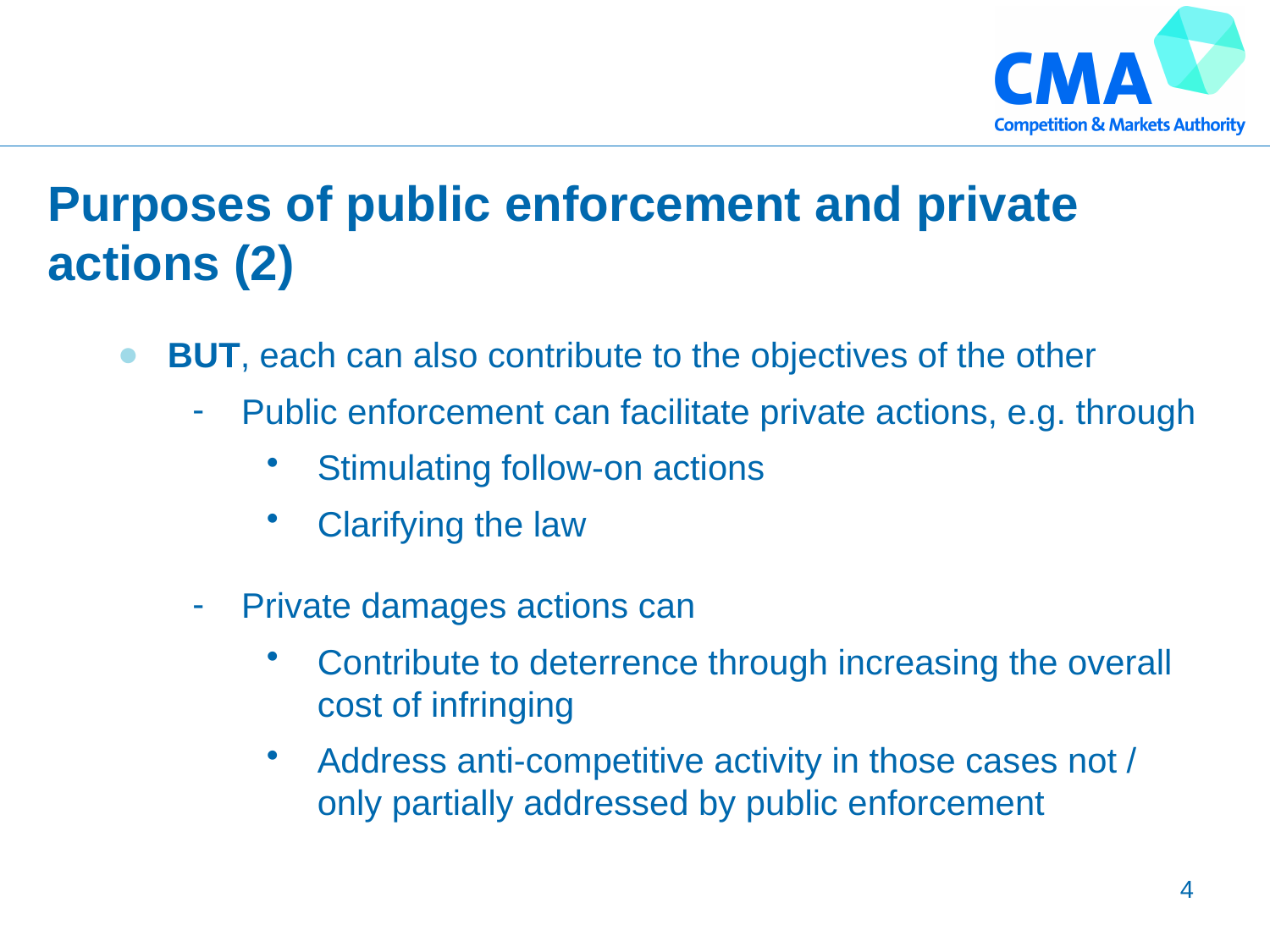

# Purposes of public enforcement and private actions (2)
BUT, each can also contribute to the objectives of the other
Public enforcement can facilitate private actions, e.g. through
Stimulating follow-on actions
Clarifying the law
Private damages actions can
Contribute to deterrence through increasing the overall cost of infringing
Address anti-competitive activity in those cases not / only partially addressed by public enforcement

4